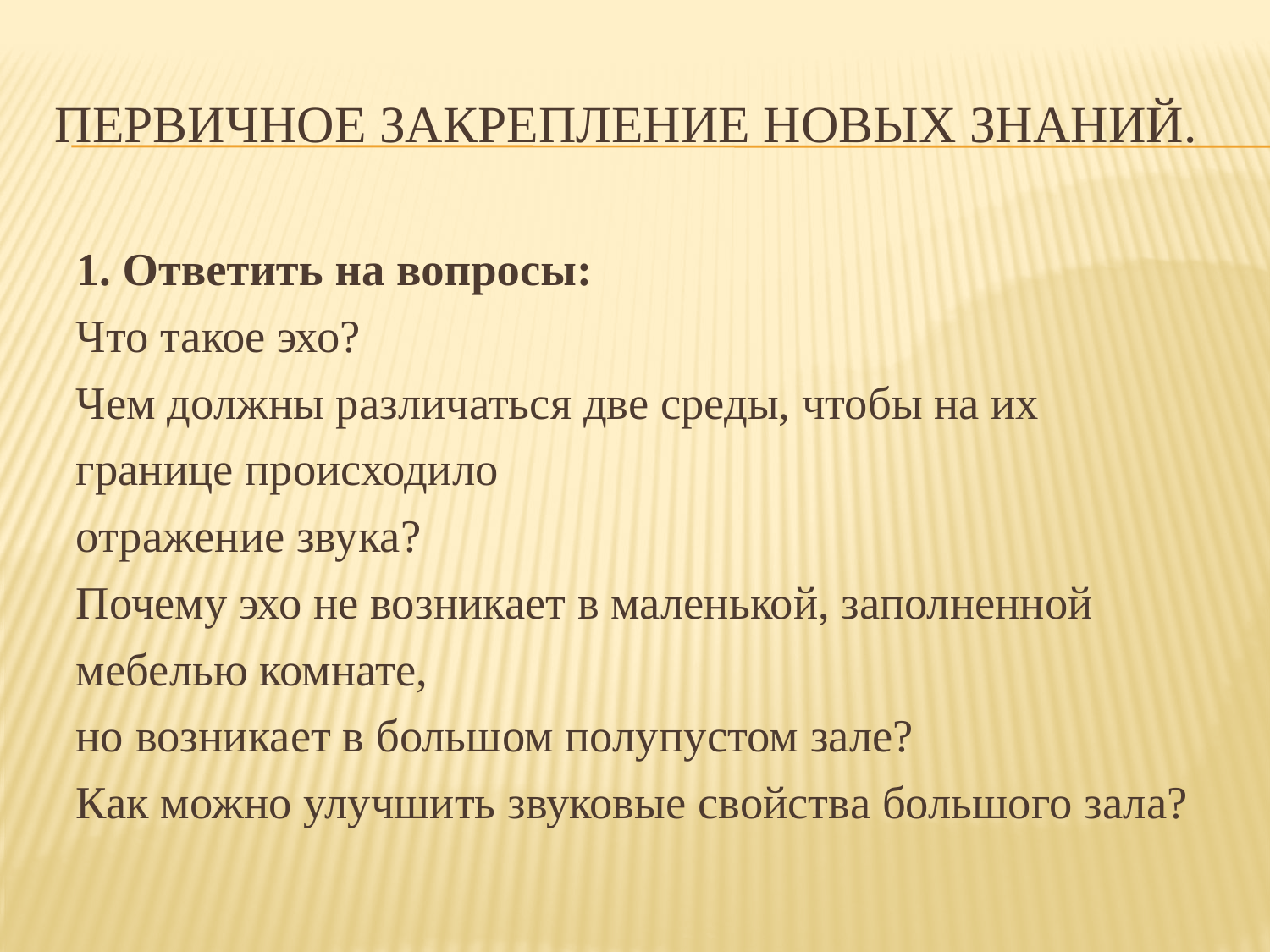

# Первичное закрепление новых знаний.
1. Ответить на вопросы:
Что такое эхо?
Чем должны различаться две среды, чтобы на их границе происходило
отражение звука?
Почему эхо не возникает в маленькой, заполненной мебелью комнате,
но возникает в большом полупустом зале?
Как можно улучшить звуковые свойства большого зала?